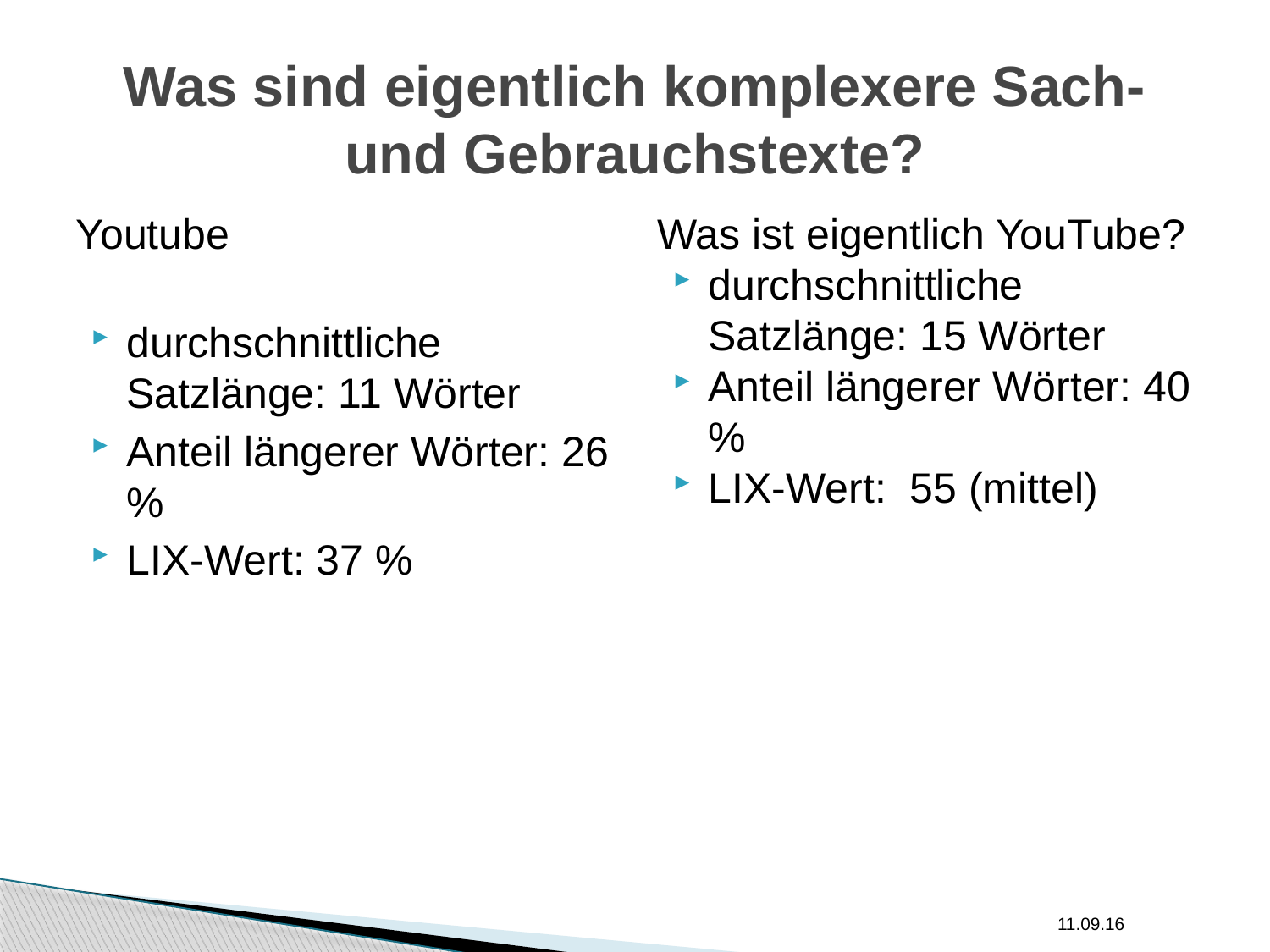

# Was sind eigentlich komplexere Sach- und Gebrauchstexte?
Youtube
durchschnittliche Satzlänge: 11 Wörter
Anteil längerer Wörter: 26 %
LIX-Wert: 37 %

Was ist eigentlich YouTube?
durchschnittliche Satzlänge: 15 Wörter
Anteil längerer Wörter: 40 %
LIX-Wert:  55 (mittel)

11.09.16